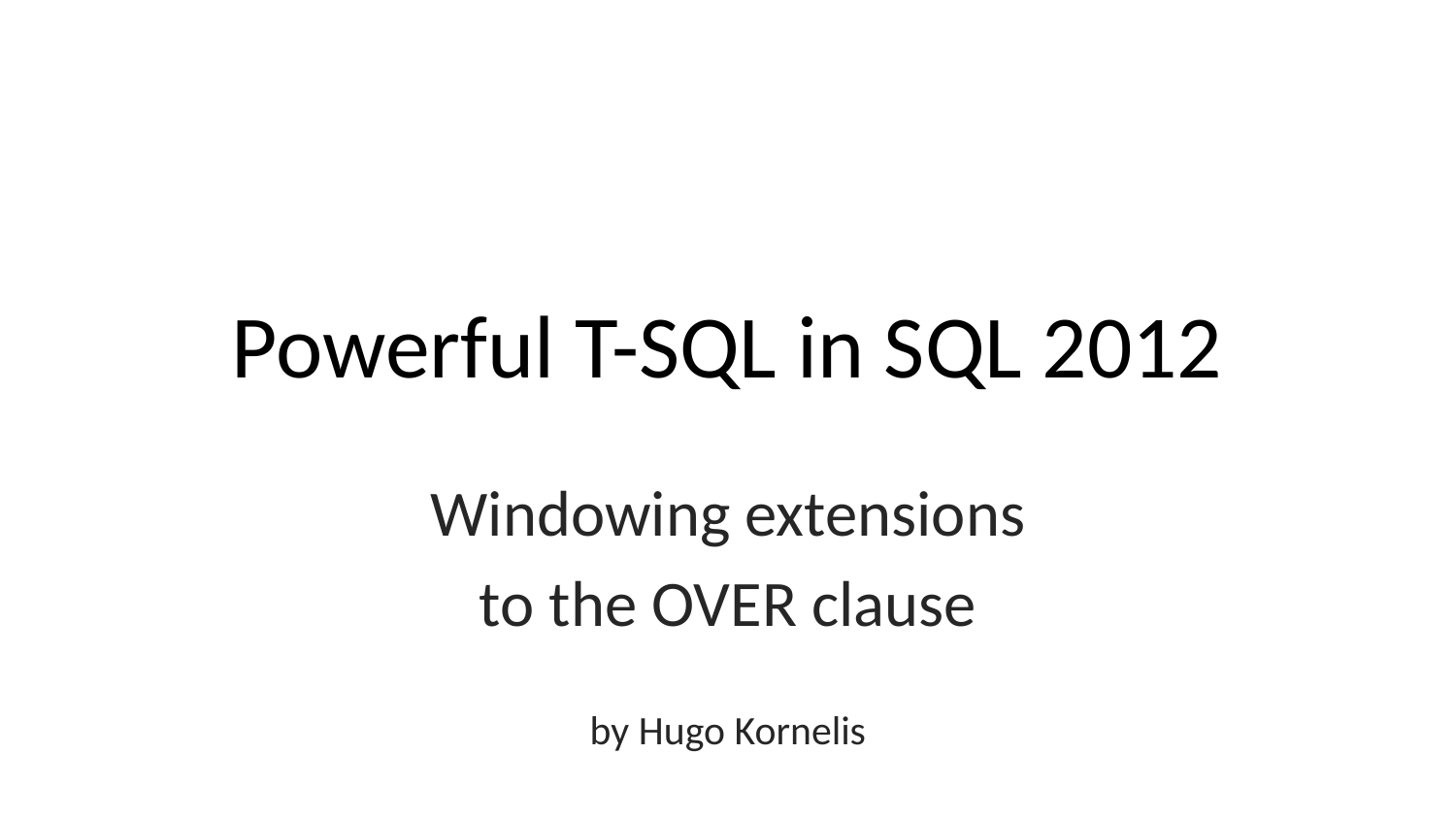

# Powerful T-SQL in SQL 2012
Windowing extensions
to the OVER clause

by Hugo Kornelis